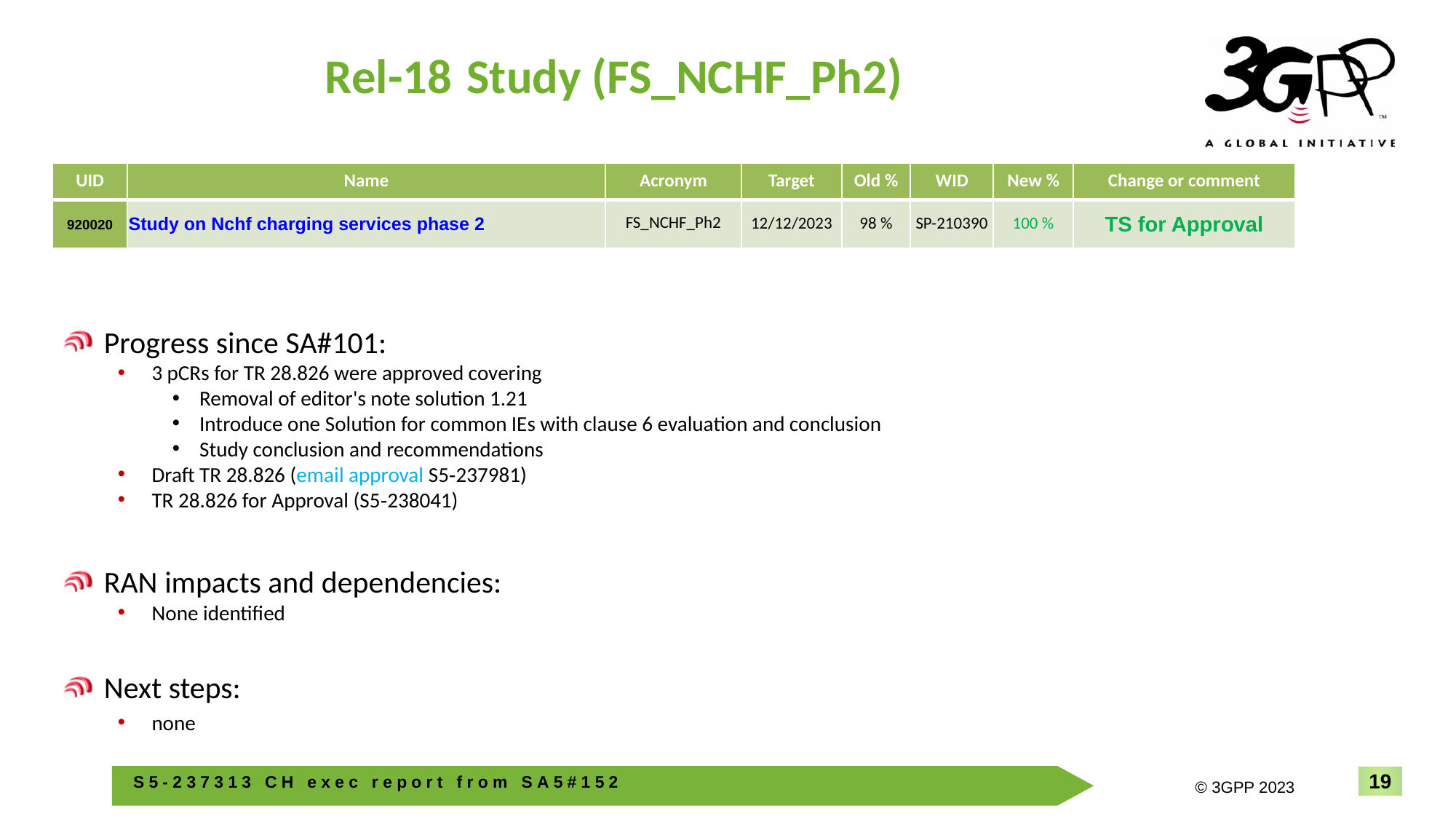

# Rel-18 Study (FS_NCHF_Ph2)
| UID | Name | Acronym | Target | Old % | WID | New % | Change or comment |
| --- | --- | --- | --- | --- | --- | --- | --- |
| 920020 | Study on Nchf charging services phase 2 | FS\_NCHF\_Ph2 | 12/12/2023 | 98 % | SP-210390 | 100 % | TS for Approval |
Progress since SA#101:
3 pCRs for TR 28.826 were approved covering
Removal of editor's note solution 1.21
Introduce one Solution for common IEs with clause 6 evaluation and conclusion
Study conclusion and recommendations
Draft TR 28.826 (email approval S5‑237981)
TR 28.826 for Approval (S5‑238041)

RAN impacts and dependencies:
None identified

Next steps:
none